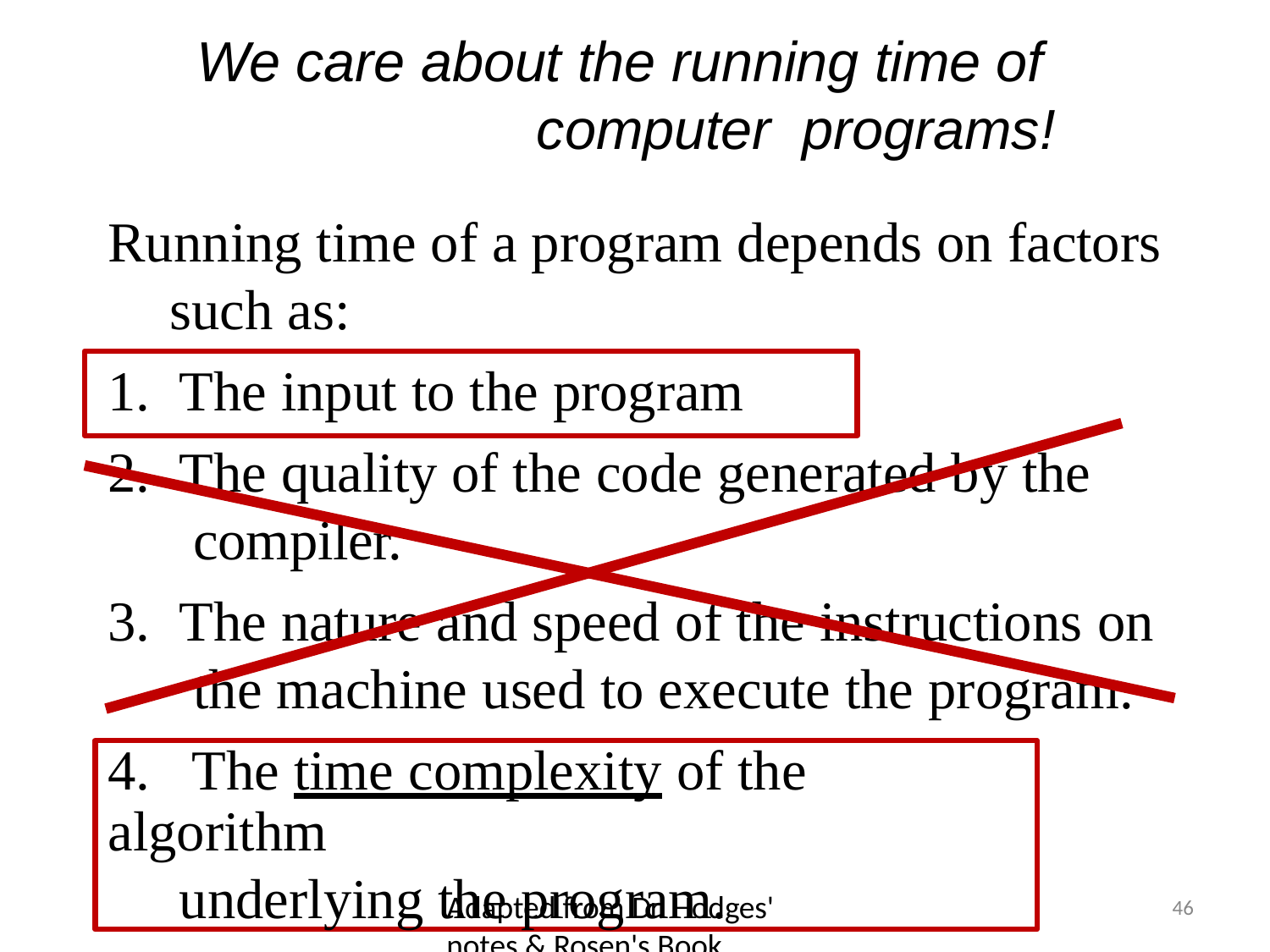

We care about the running time of computer  programs!
Running time of a program depends on factors  such as:
The input to the program
The quality of the code generated by the  compiler.
The nature and speed of the instructions on  the machine used to execute the program.

4.	The time complexity of the algorithm
underlying the program.
Adapted from Dr. Hodges'
notes & Rosen's Book
46